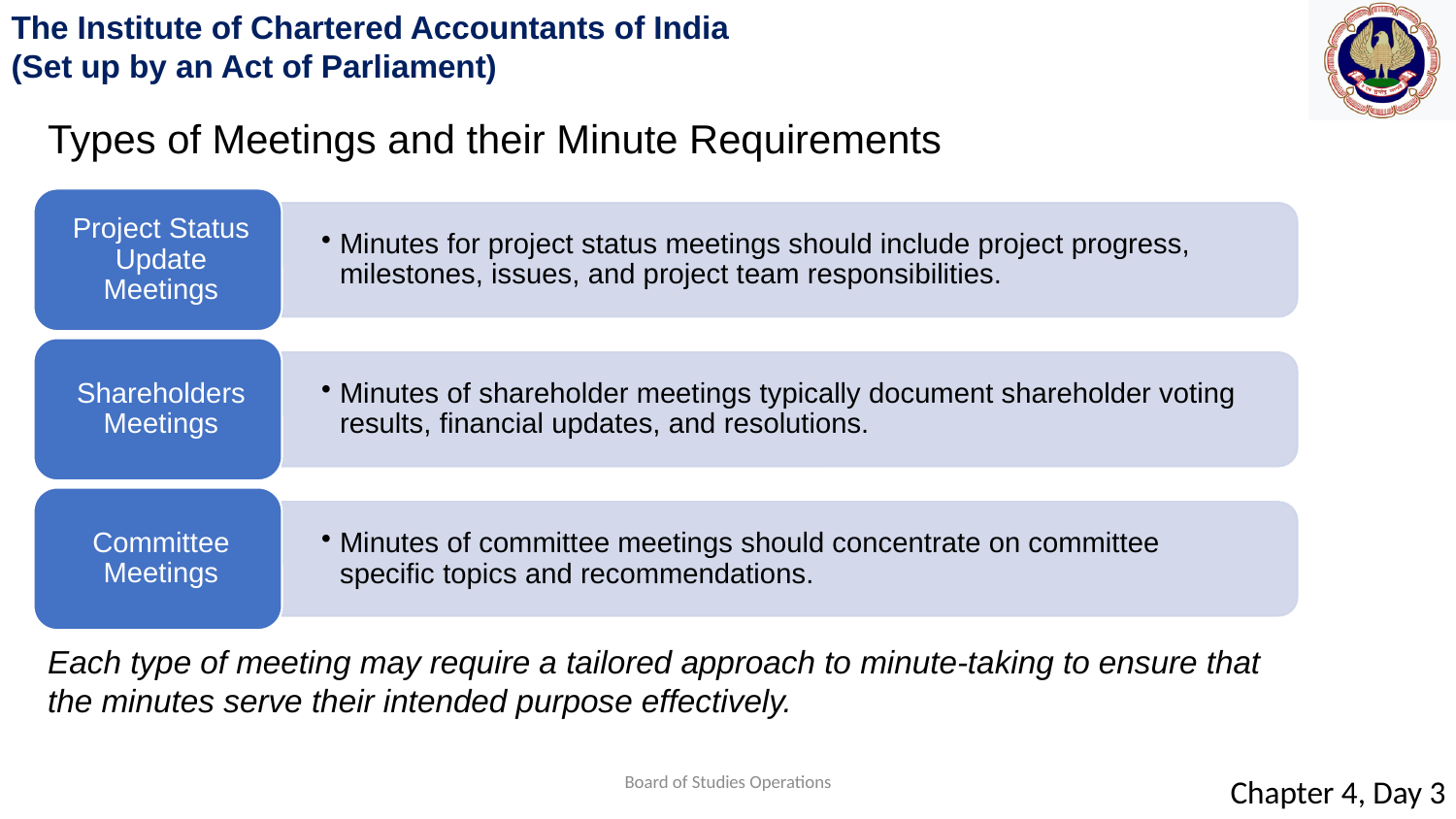

Types of Meetings and their Minute Requirements
Minutes for project status meetings should include project progress, milestones, issues, and project team responsibilities.
Project Status Update Meetings
Minutes of shareholder meetings typically document shareholder voting results, financial updates, and resolutions.
Shareholders Meetings
Minutes of committee meetings should concentrate on committee specific topics and recommendations.
Committee Meetings
Each type of meeting may require a tailored approach to minute-taking to ensure that the minutes serve their intended purpose effectively.
Board of Studies Operations